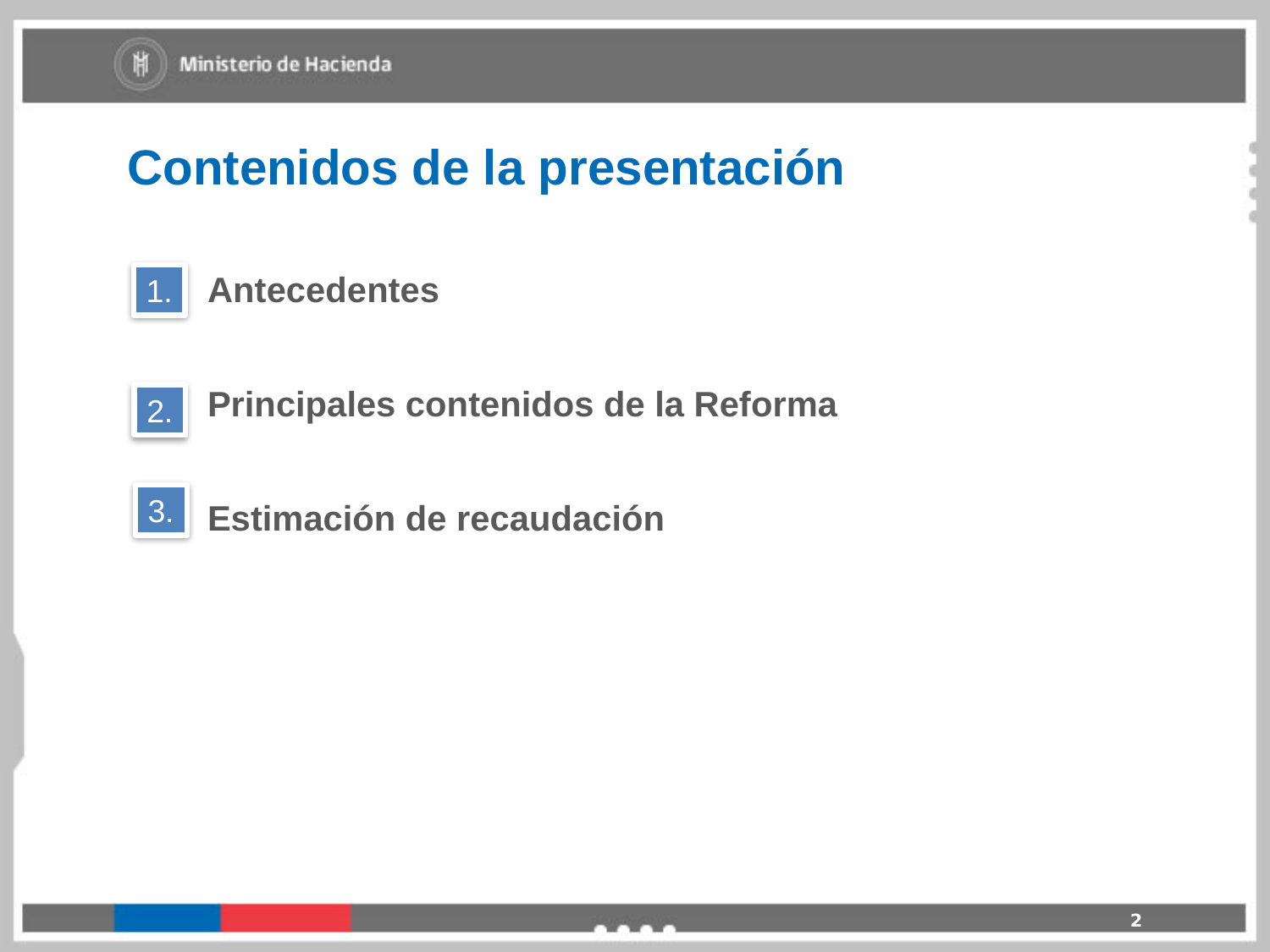

# Contenidos de la presentación
1.
Antecedentes

Principales contenidos de la Reforma

Estimación de recaudación

2.
3.
2